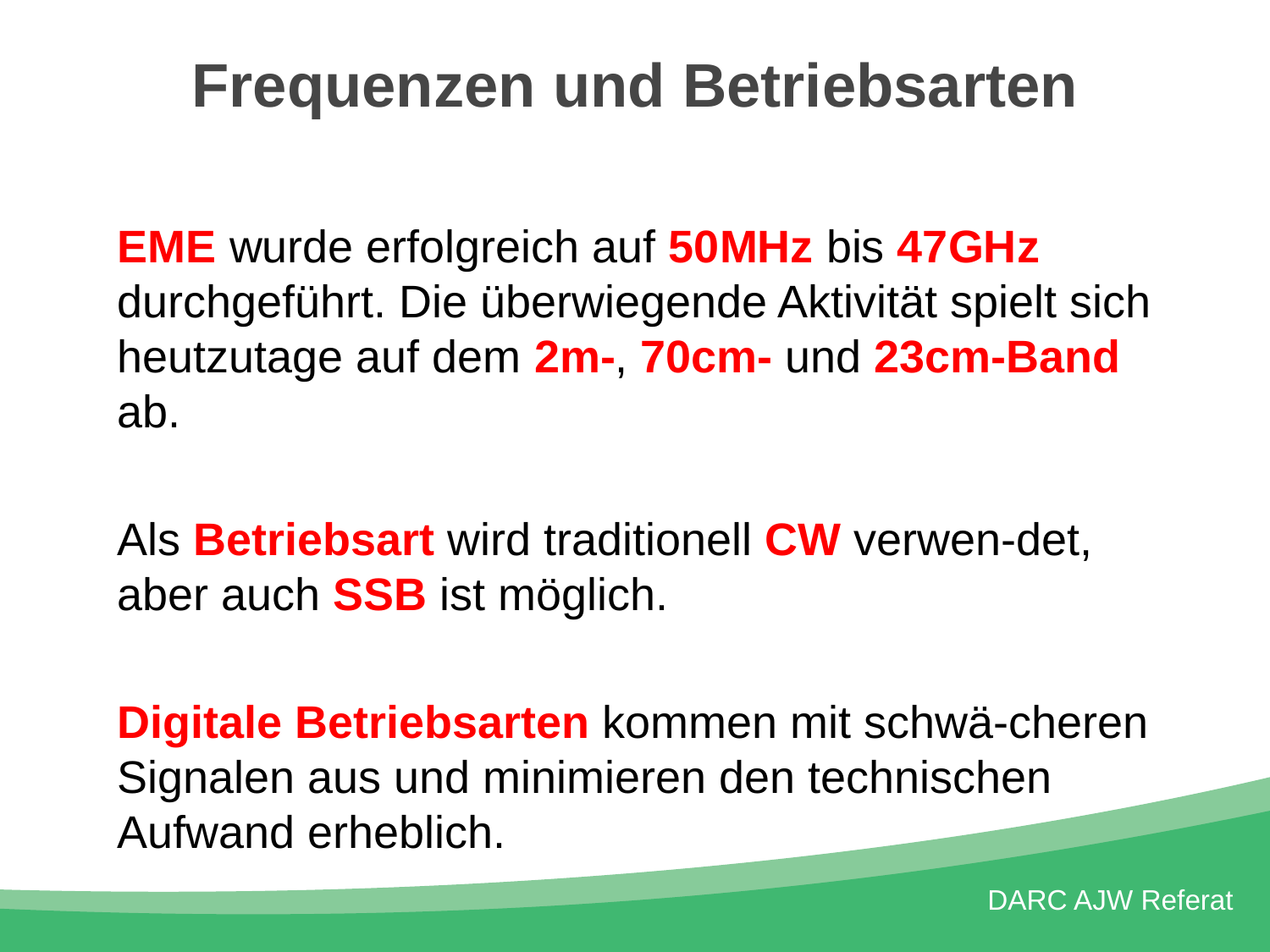

# Frequenzen und Betriebsarten
EME wurde erfolgreich auf 50MHz bis 47GHz durchgeführt. Die überwiegende Aktivität spielt sich heutzutage auf dem 2m-, 70cm- und 23cm-Band ab.

Als Betriebsart wird traditionell CW verwen-det, aber auch SSB ist möglich.

Digitale Betriebsarten kommen mit schwä-cheren Signalen aus und minimieren den technischen Aufwand erheblich.